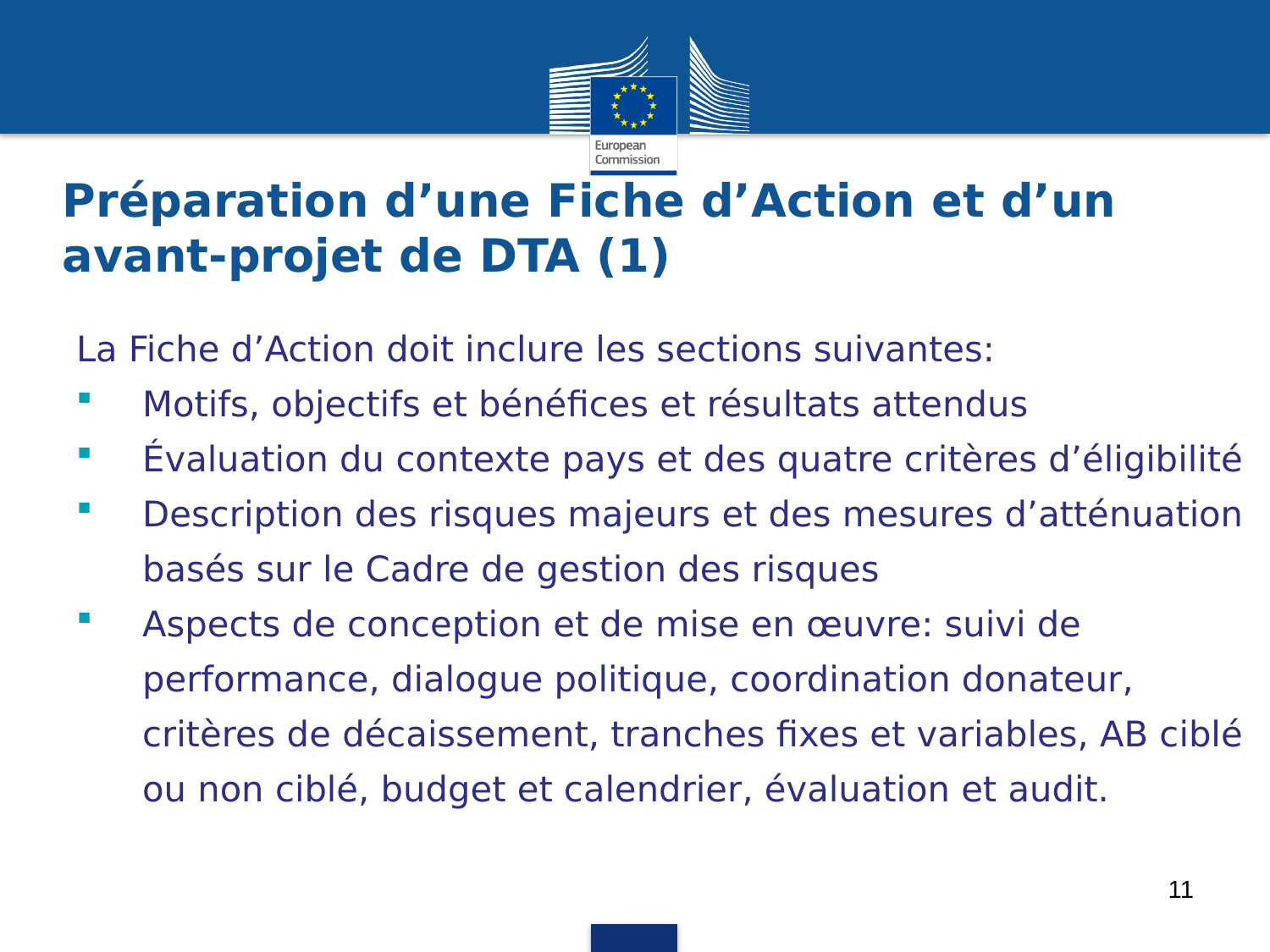

# Préparation d’une Fiche d’Action et d’un avant-projet de DTA (1)
La Fiche d’Action doit inclure les sections suivantes:
Motifs, objectifs et bénéfices et résultats attendus
Évaluation du contexte pays et des quatre critères d’éligibilité
Description des risques majeurs et des mesures d’atténuation basés sur le Cadre de gestion des risques
Aspects de conception et de mise en œuvre: suivi de performance, dialogue politique, coordination donateur, critères de décaissement, tranches fixes et variables, AB ciblé ou non ciblé, budget et calendrier, évaluation et audit.
11